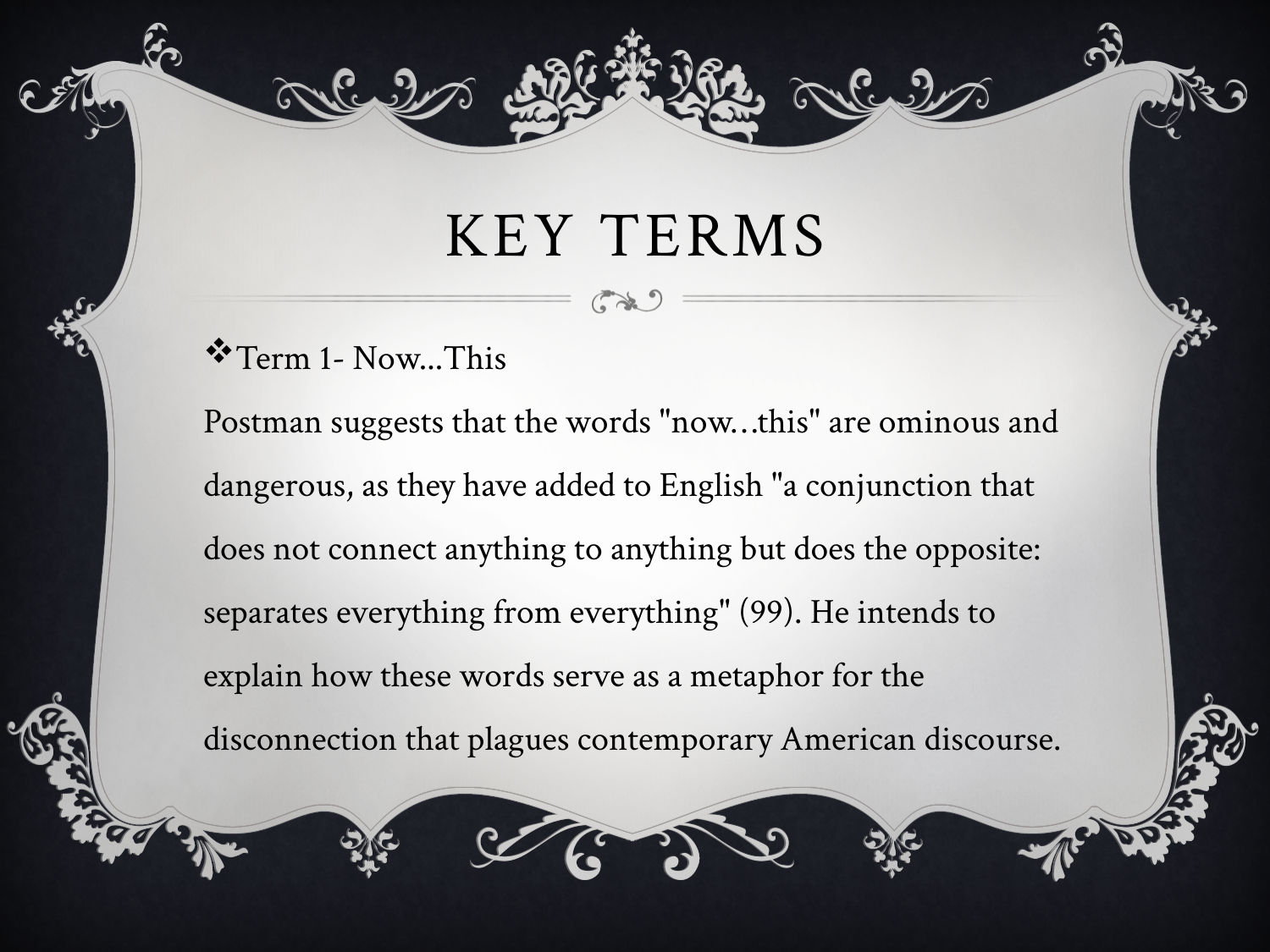

# Key terms
Term 1- Now...This
Postman suggests that the words "now…this" are ominous and dangerous, as they have added to English "a conjunction that does not connect anything to anything but does the opposite: separates everything from everything" (99). He intends to explain how these words serve as a metaphor for the disconnection that plagues contemporary American discourse.